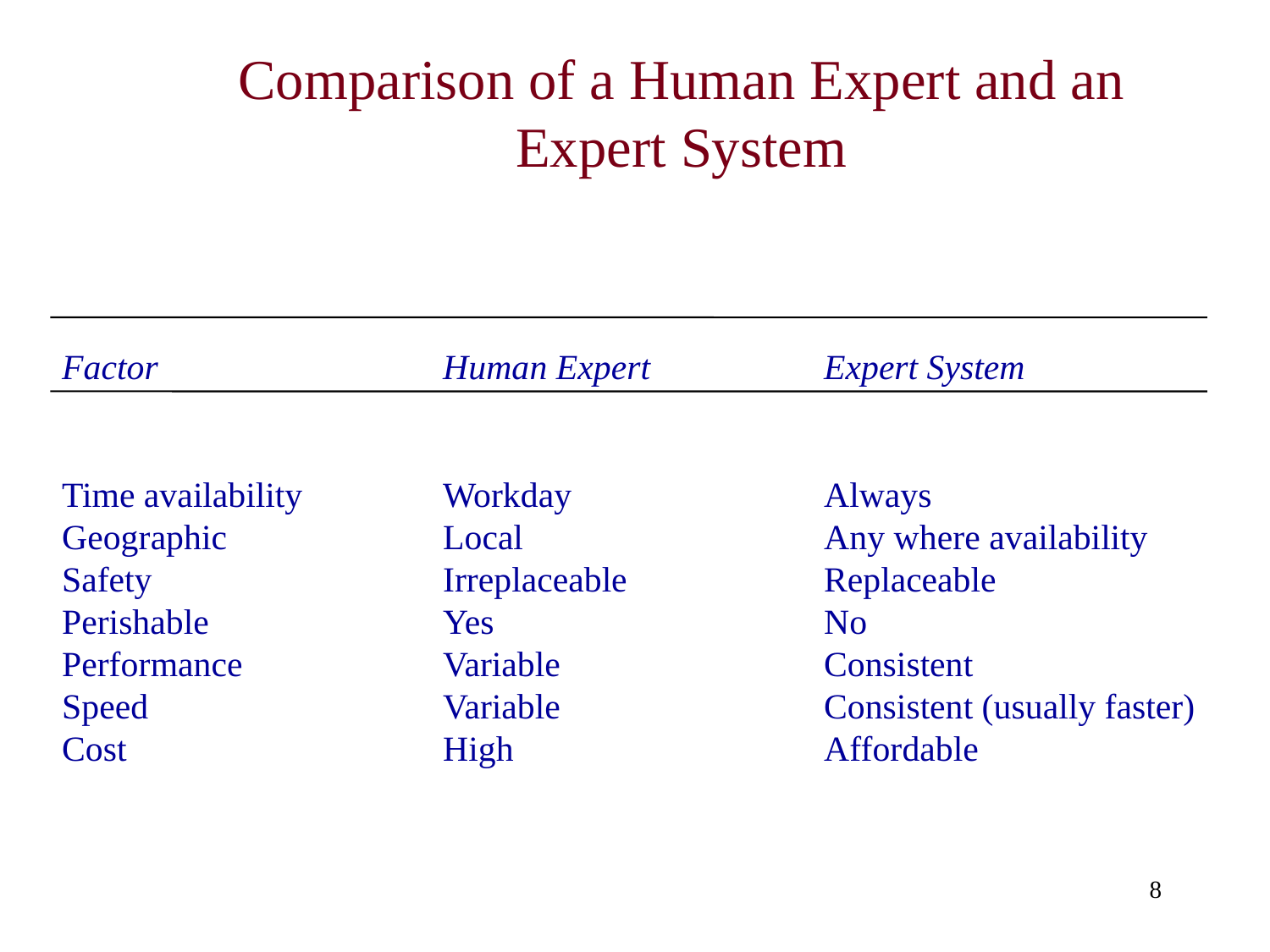

# Comparison of a Human Expert and an Expert System

Factor			Human Expert		Expert System

Time availability		Workday		Always
Geographic		Local			Any where availability
Safety			Irreplaceable		Replaceable
Perishable		Yes			No
Performance		Variable			Consistent
Speed			Variable			Consistent (usually faster)
Cost			High			Affordable

8